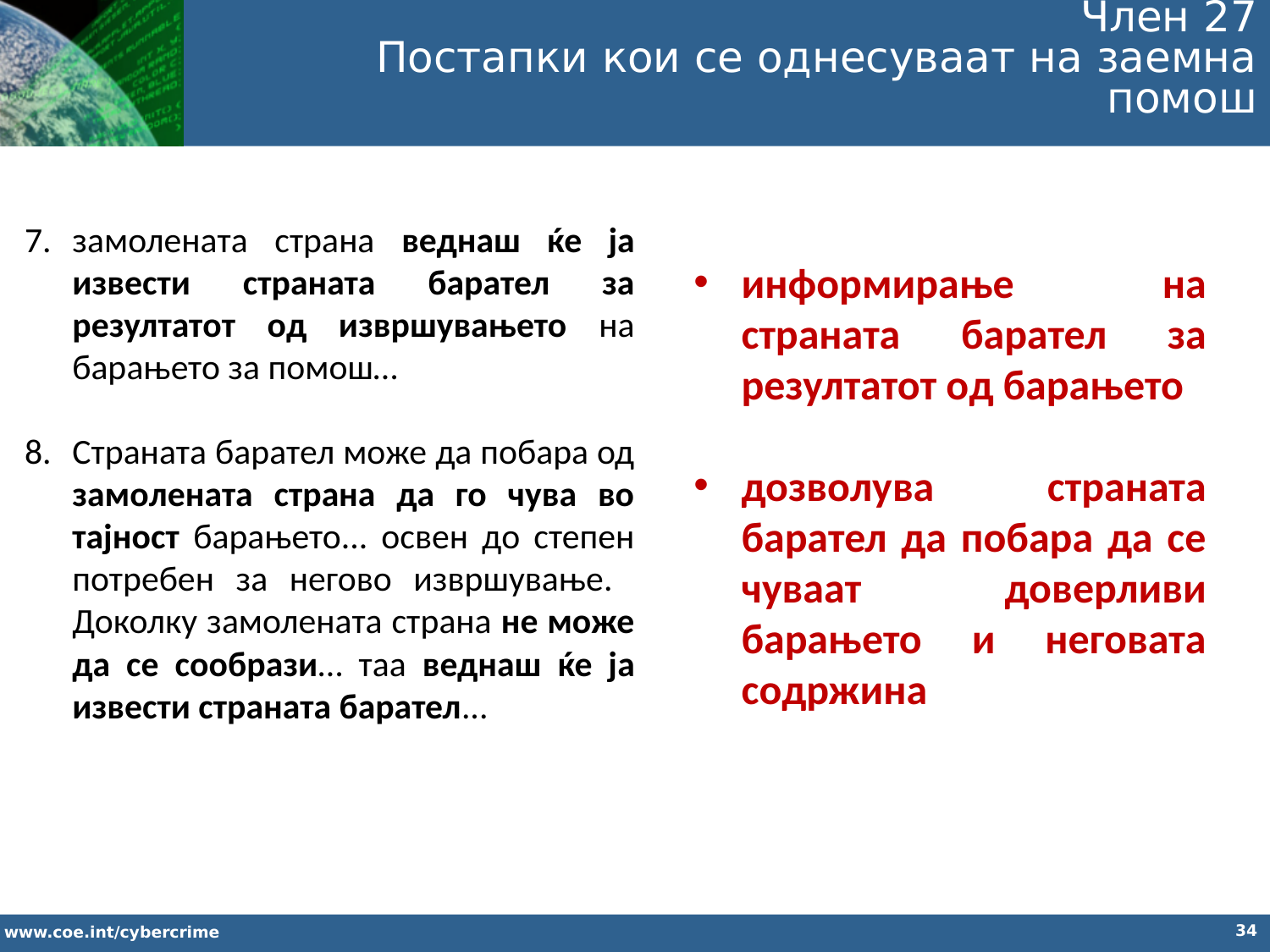

Член 27
Постапки кои се однесуваат на заемна помош
замолената страна веднаш ќе ја извести страната барател за резултатот од извршувањето на барањето за помош…

Страната барател може да побара од замолената страна да го чува во тајност барањето... освен до степен потребен за негово извршување.  Доколку замолената страна не може да се сообрази… таа веднаш ќе ја извести страната барател...
информирање на страната барател за резултатот од барањето

дозволува страната барател да побара да се чуваат доверливи барањето и неговата содржина
34